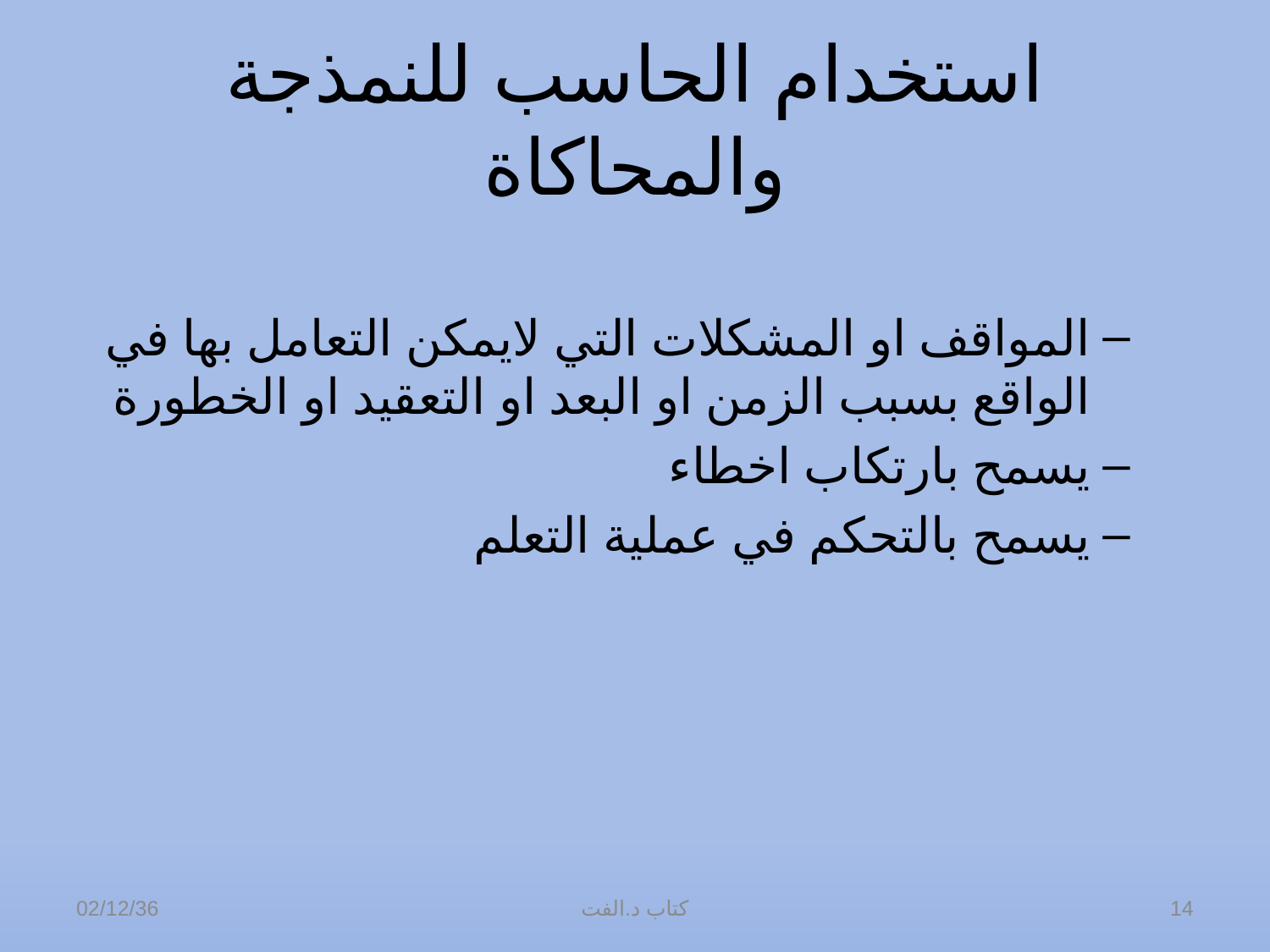

# استخدام الحاسب للنمذجة والمحاكاة

المواقف او المشكلات التي لايمكن التعامل بها في الواقع بسبب الزمن او البعد او التعقيد او الخطورة
يسمح بارتكاب اخطاء
يسمح بالتحكم في عملية التعلم
02/12/36
كتاب د.الفت
14